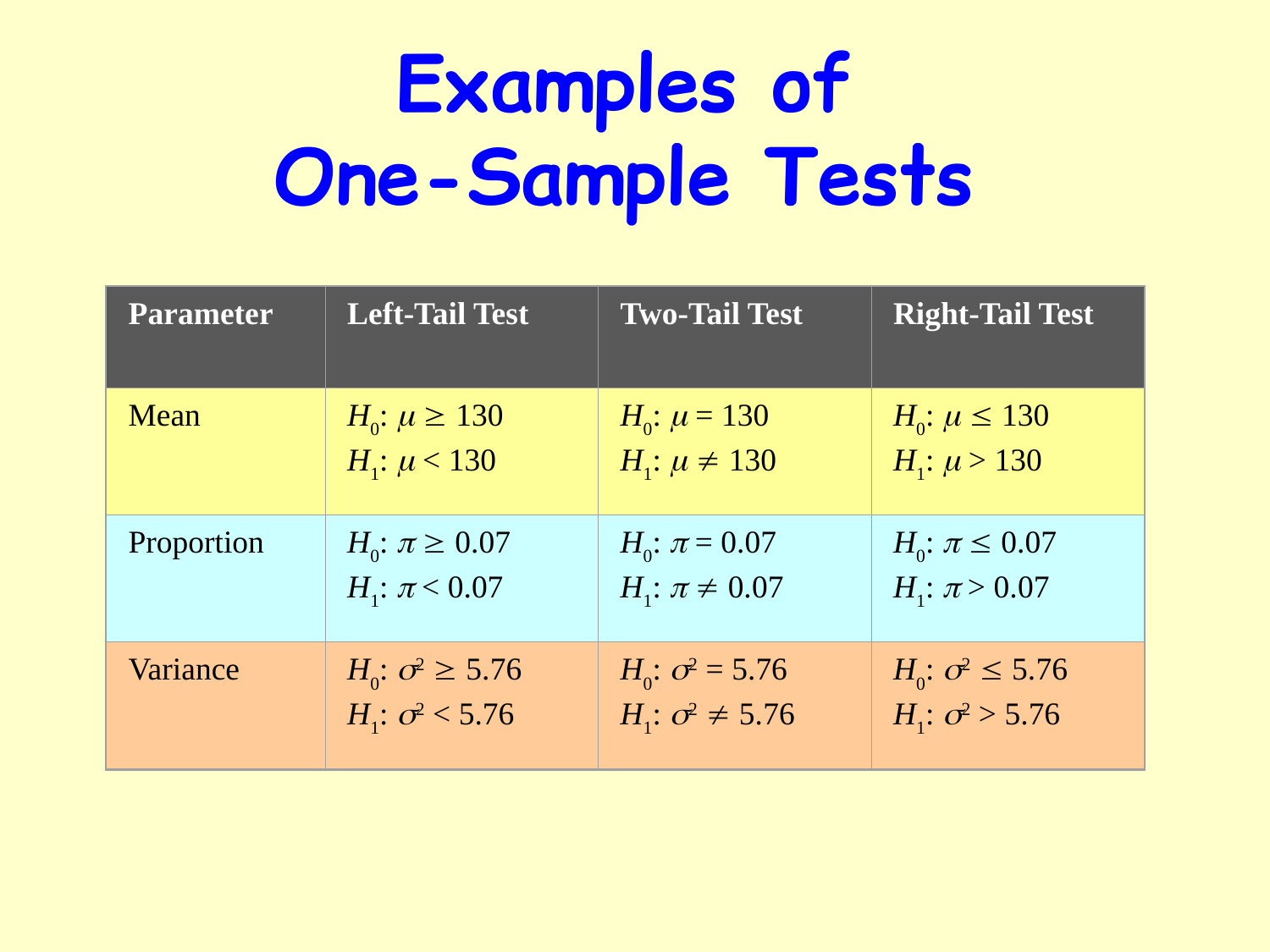

# Examples of One-Sample Tests

Parameter

Left-Tail Test

Two-Tail Test

Right-Tail Test

Mean

H0: μ ≥ 130
H1: μ < 130

H0: μ = 130
H1: μ ≠ 130

H0: μ ≤ 130
H1: μ > 130

Proportion

H0: π ≥ 0.07
H1: π < 0.07

H0: π = 0.07
H1: π ≠ 0.07

H0: π ≤ 0.07
H1: π > 0.07

Variance

H0: σ2 ≥ 5.76
H1: σ2 < 5.76

H0: σ2 = 5.76
H1: σ2 ≠ 5.76

H0: σ2 ≤ 5.76
H1: σ2 > 5.76